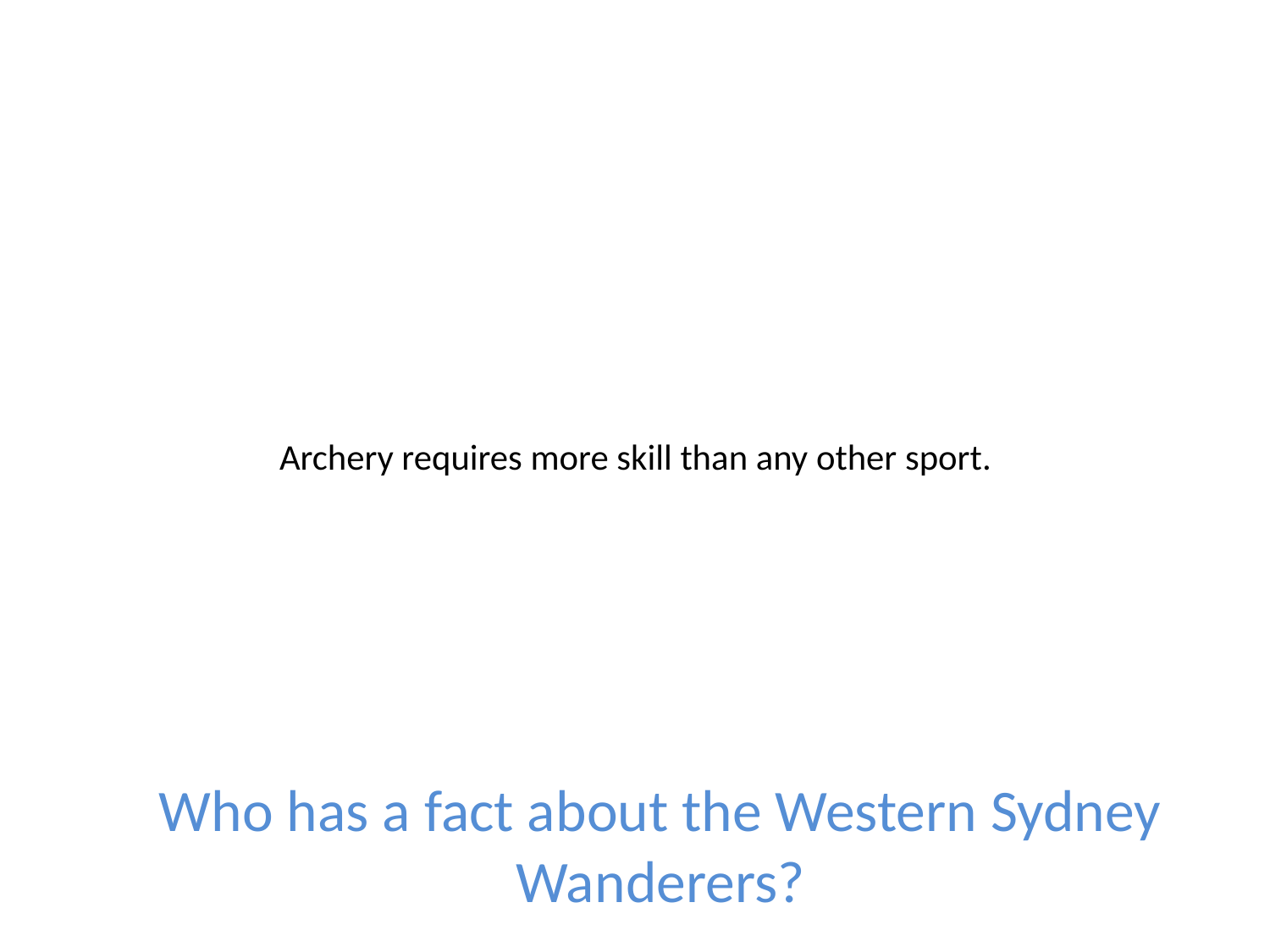

# Archery requires more skill than any other sport.
Who has a fact about the Western Sydney Wanderers?